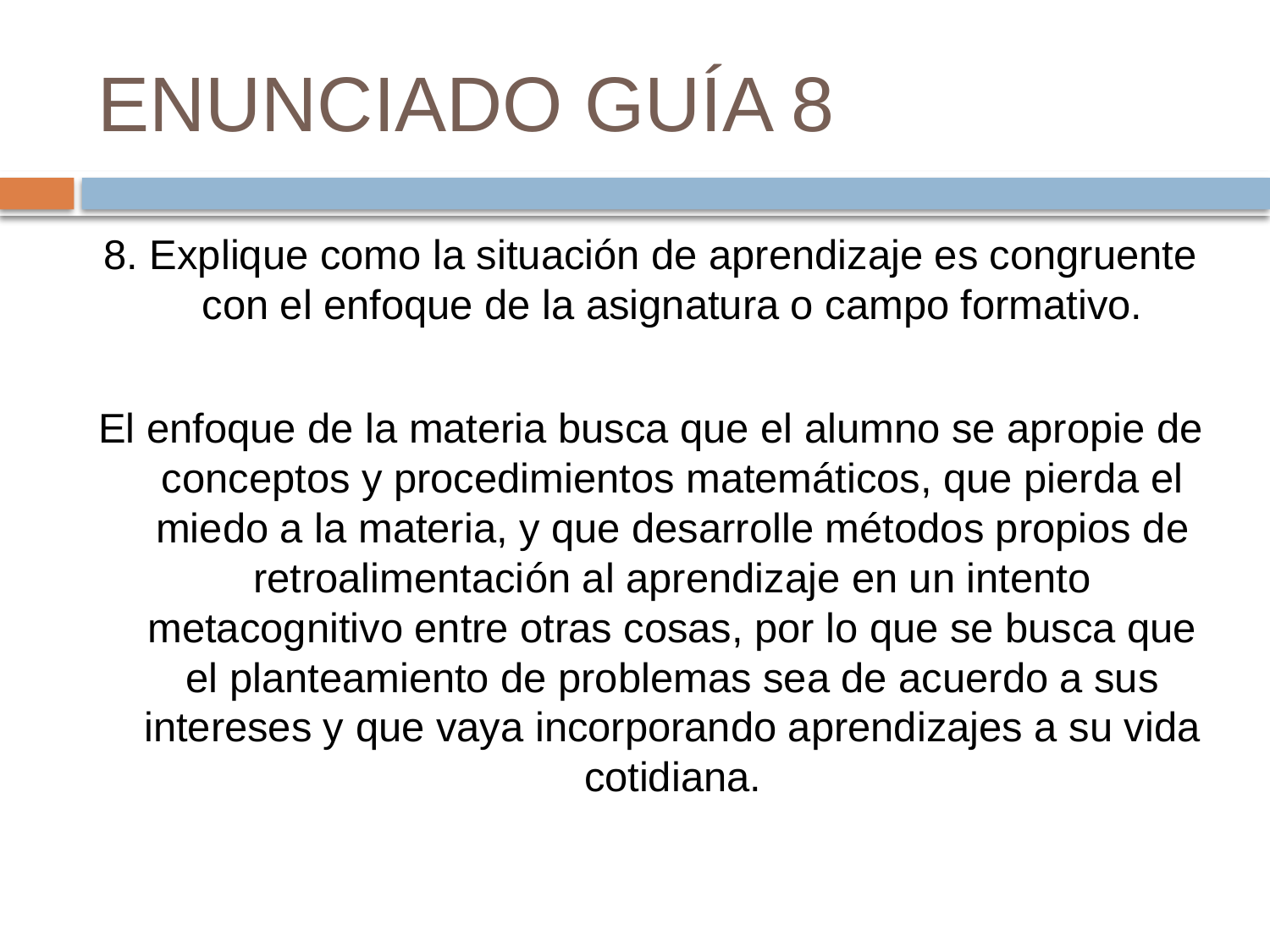

# ENUNCIADO GUÍA 8
8. Explique como la situación de aprendizaje es congruente con el enfoque de la asignatura o campo formativo.

El enfoque de la materia busca que el alumno se apropie de conceptos y procedimientos matemáticos, que pierda el miedo a la materia, y que desarrolle métodos propios de retroalimentación al aprendizaje en un intento metacognitivo entre otras cosas, por lo que se busca que el planteamiento de problemas sea de acuerdo a sus intereses y que vaya incorporando aprendizajes a su vida cotidiana.